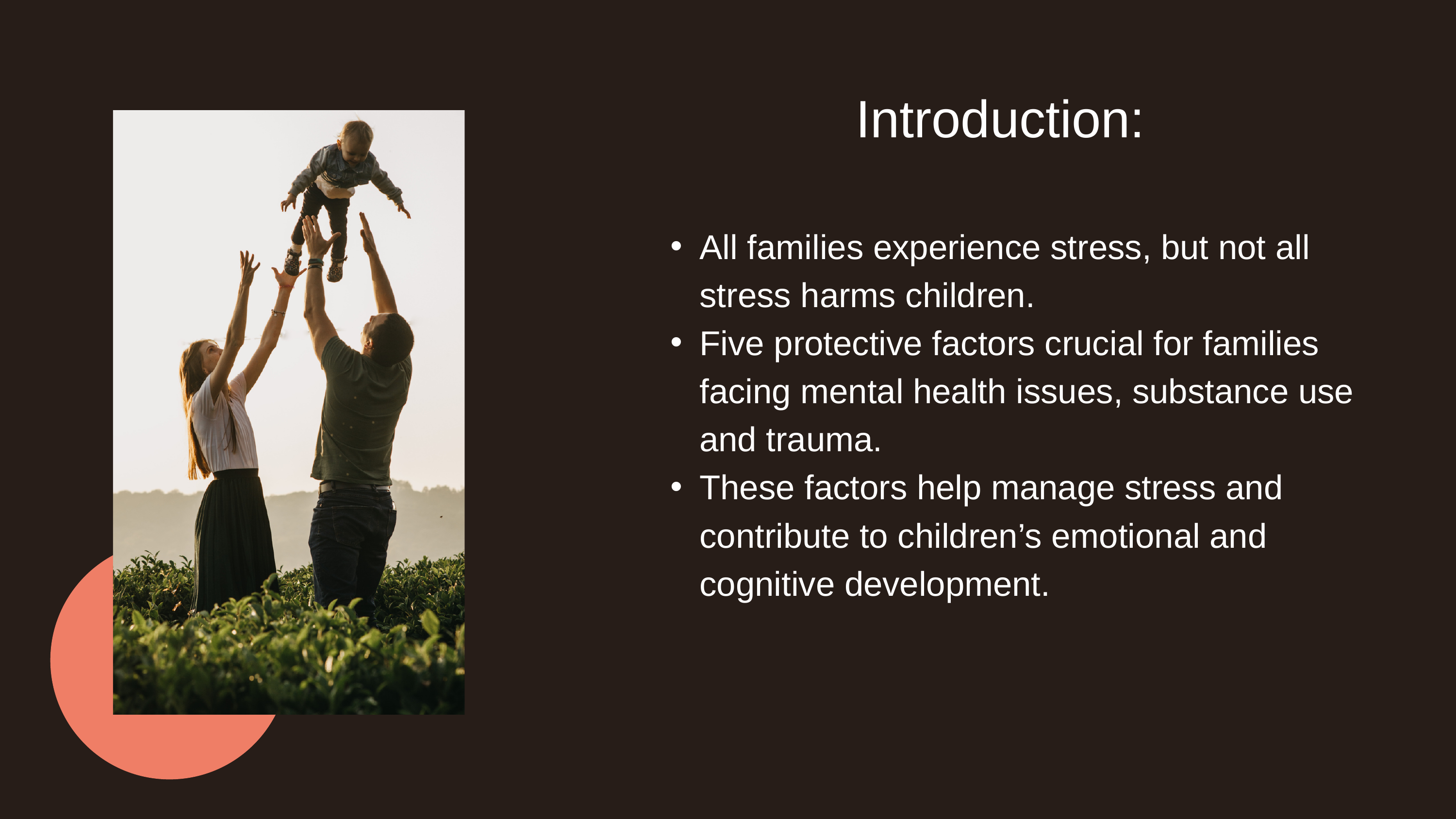

Introduction:

All families experience stress, but not all stress harms children.
Five protective factors crucial for families facing mental health issues, substance use and trauma.
These factors help manage stress and contribute to children’s emotional and cognitive development.